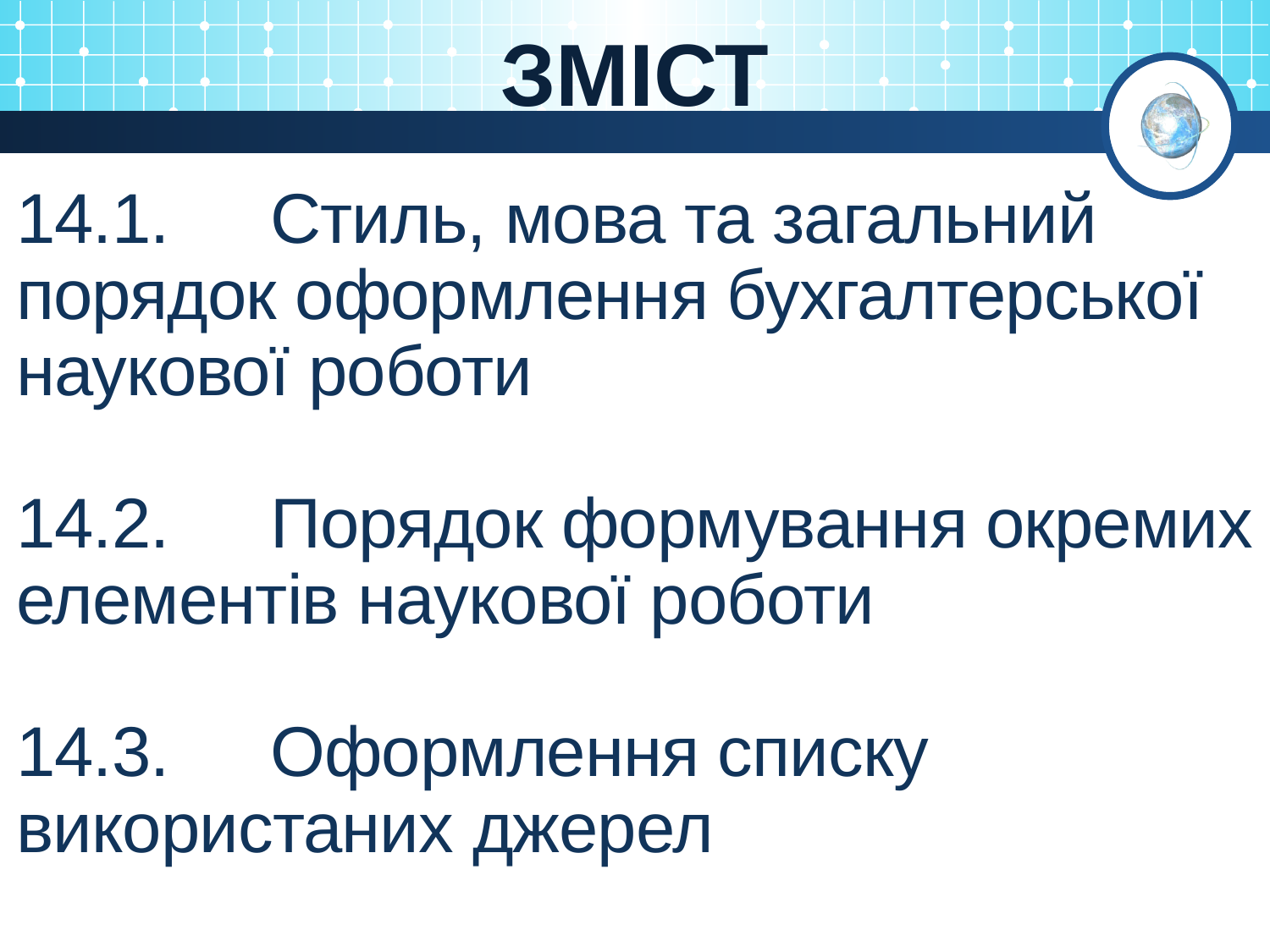

# ЗМІСТ
14.1.	Стиль, мова та загальний порядок оформлення бухгалтерської наукової роботи

14.2.	Порядок формування окремих елементів наукової роботи

14.3.	Оформлення списку використаних джерел